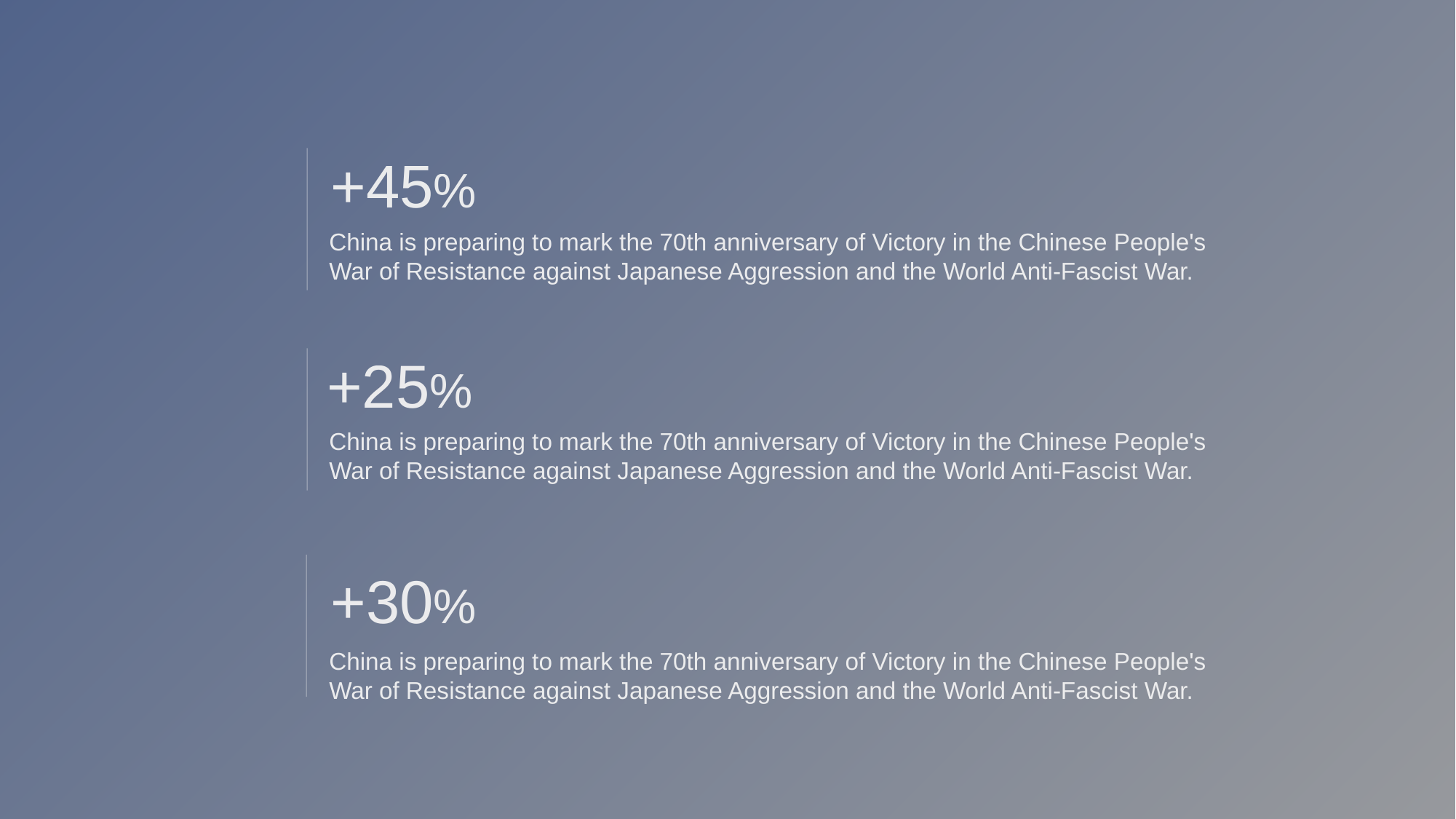

+45%
China is preparing to mark the 70th anniversary of Victory in the Chinese People's War of Resistance against Japanese Aggression and the World Anti-Fascist War.
+25%
China is preparing to mark the 70th anniversary of Victory in the Chinese People's War of Resistance against Japanese Aggression and the World Anti-Fascist War.
+30%
China is preparing to mark the 70th anniversary of Victory in the Chinese People's War of Resistance against Japanese Aggression and the World Anti-Fascist War.